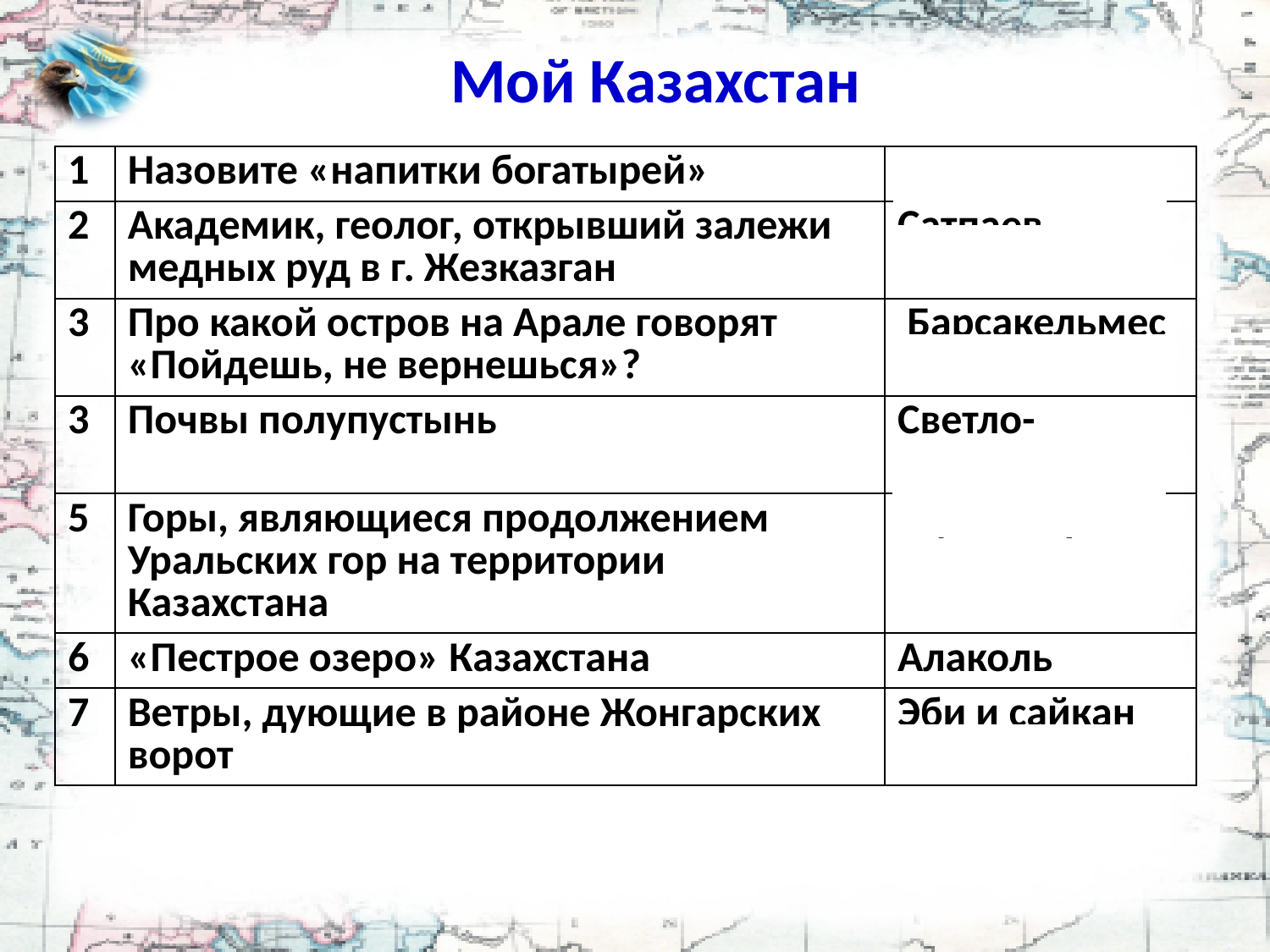

# Мой Казахстан
| 1 | Назовите «напитки богатырей» | Кумыс, шубат |
| --- | --- | --- |
| 2 | Академик, геолог, открывший залежи медных руд в г. Жезказган | Сатпаев |
| 3 | Про какой остров на Арале говорят «Пойдешь, не вернешься»? | Барсакельмес |
| 3 | Почвы полупустынь | Светло-каштановые |
| 5 | Горы, являющиеся продолжением Уральских гор на территории Казахстана | Мугалжары |
| 6 | «Пестрое озеро» Казахстана | Алаколь |
| 7 | Ветры, дующие в районе Жонгарских ворот | Эби и сайкан |